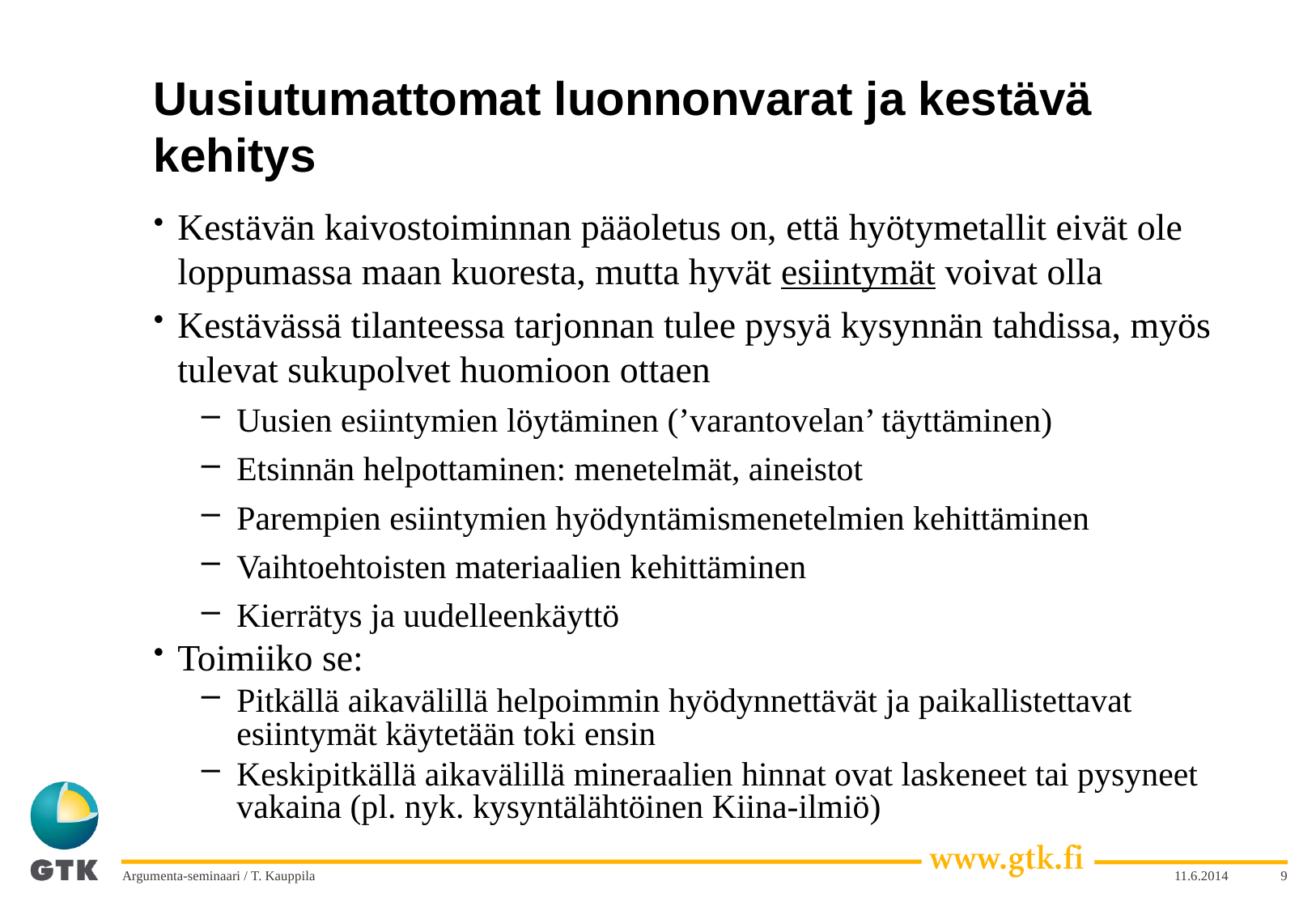

# Uusiutumattomat luonnonvarat ja kestävä kehitys
Kestävän kaivostoiminnan pääoletus on, että hyötymetallit eivät ole loppumassa maan kuoresta, mutta hyvät esiintymät voivat olla
Kestävässä tilanteessa tarjonnan tulee pysyä kysynnän tahdissa, myös tulevat sukupolvet huomioon ottaen
Uusien esiintymien löytäminen (’varantovelan’ täyttäminen)
Etsinnän helpottaminen: menetelmät, aineistot
Parempien esiintymien hyödyntämismenetelmien kehittäminen
Vaihtoehtoisten materiaalien kehittäminen
Kierrätys ja uudelleenkäyttö
Toimiiko se:
Pitkällä aikavälillä helpoimmin hyödynnettävät ja paikallistettavat esiintymät käytetään toki ensin
Keskipitkällä aikavälillä mineraalien hinnat ovat laskeneet tai pysyneet vakaina (pl. nyk. kysyntälähtöinen Kiina-ilmiö)

Argumenta-seminaari / T. Kauppila
11.6.2014
9